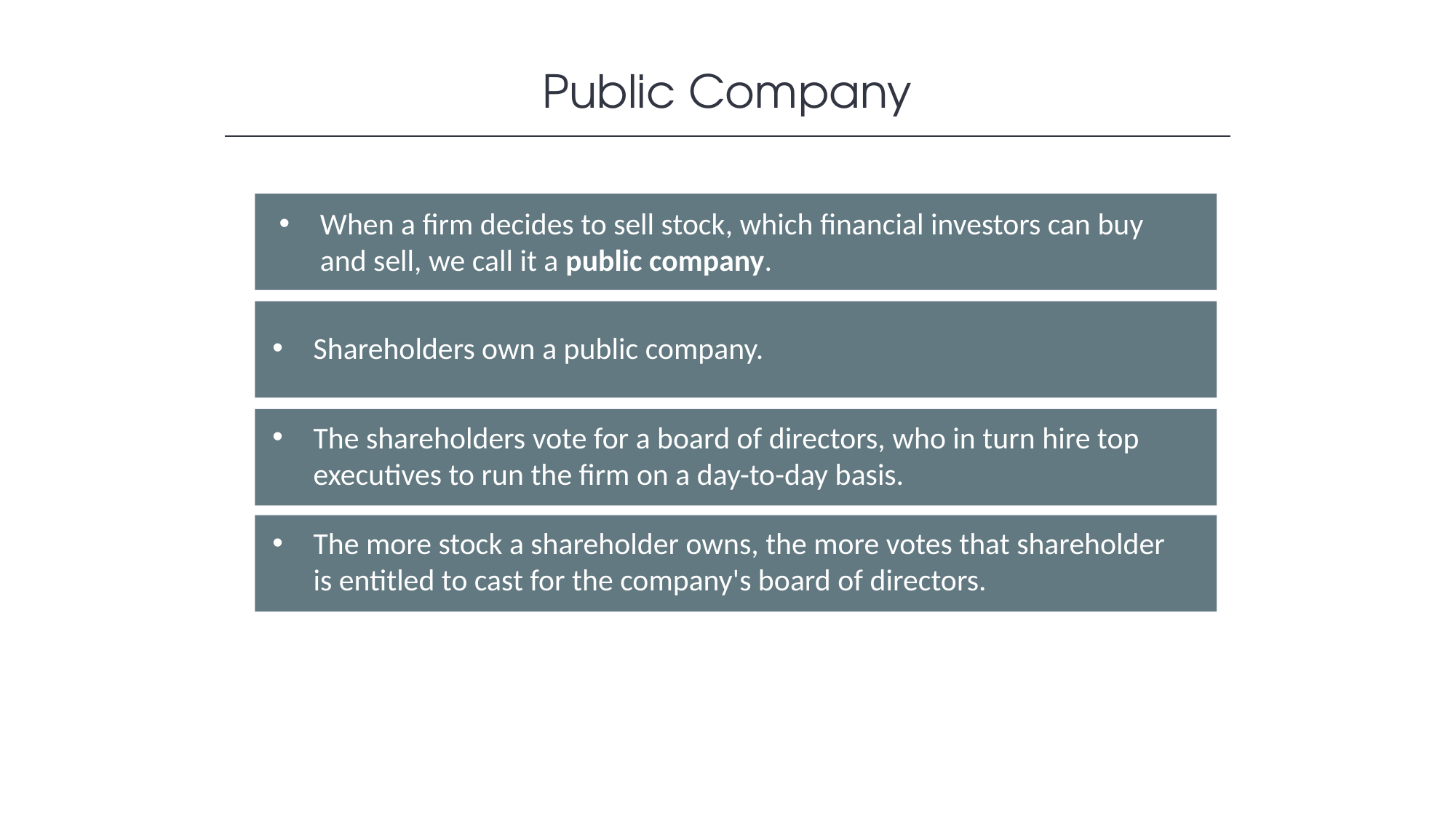

Public Company

When a firm decides to sell stock, which financial investors can buy and sell, we call it a public company.

Shareholders own a public company.

The shareholders vote for a board of directors, who in turn hire top executives to run the firm on a day-to-day basis.

The more stock a shareholder owns, the more votes that shareholder is entitled to cast for the company's board of directors.